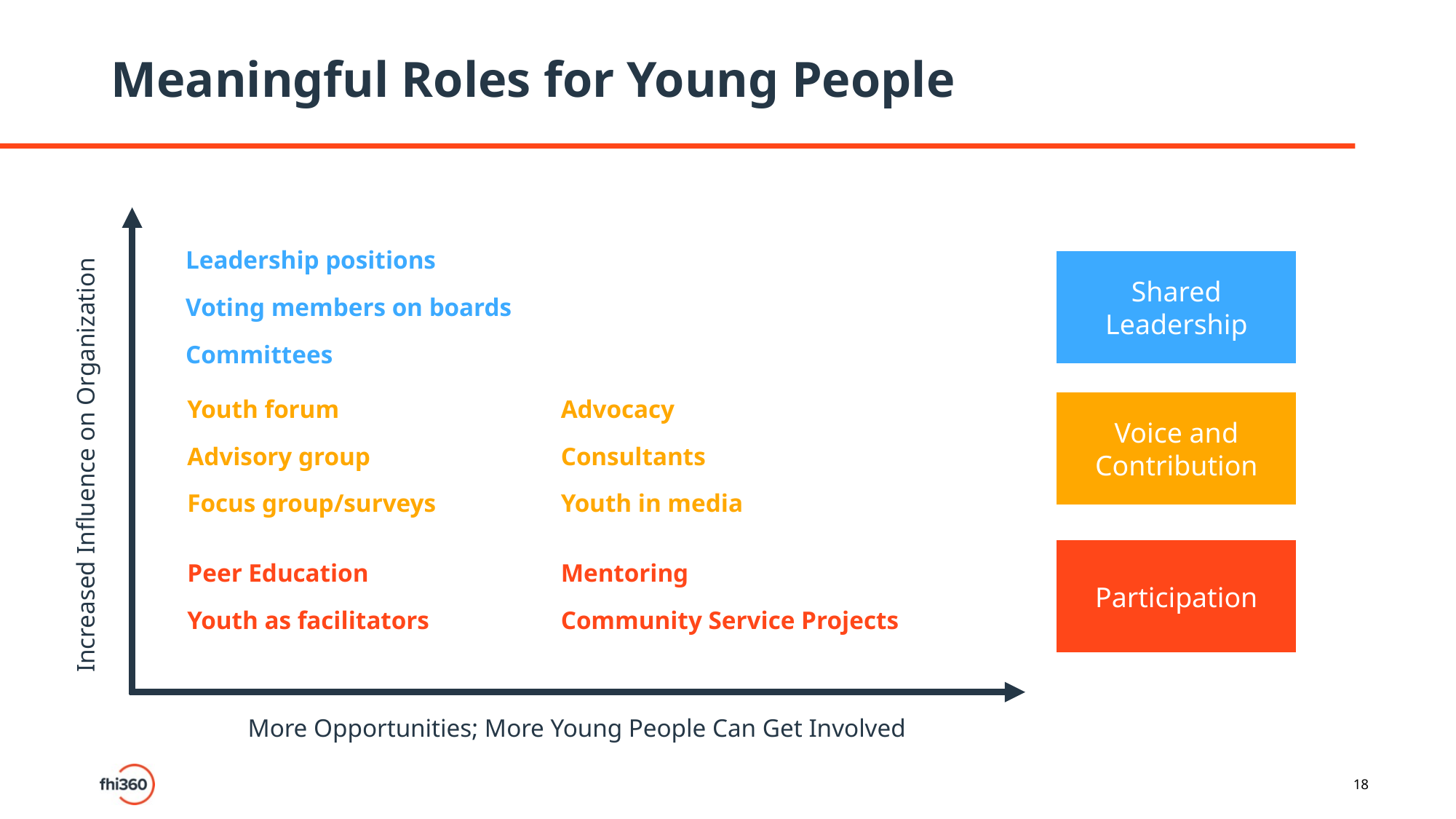

# Meaningful Roles for Young People
Leadership positions
Voting members on boards
Committees
Shared Leadership
Advocacy
Consultants
Youth in media
Youth forum
Advisory group
Focus group/surveys
Voice and Contribution
Increased Influence on Organization
Participation
Peer Education
Youth as facilitators
Mentoring
Community Service Projects
More Opportunities; More Young People Can Get Involved